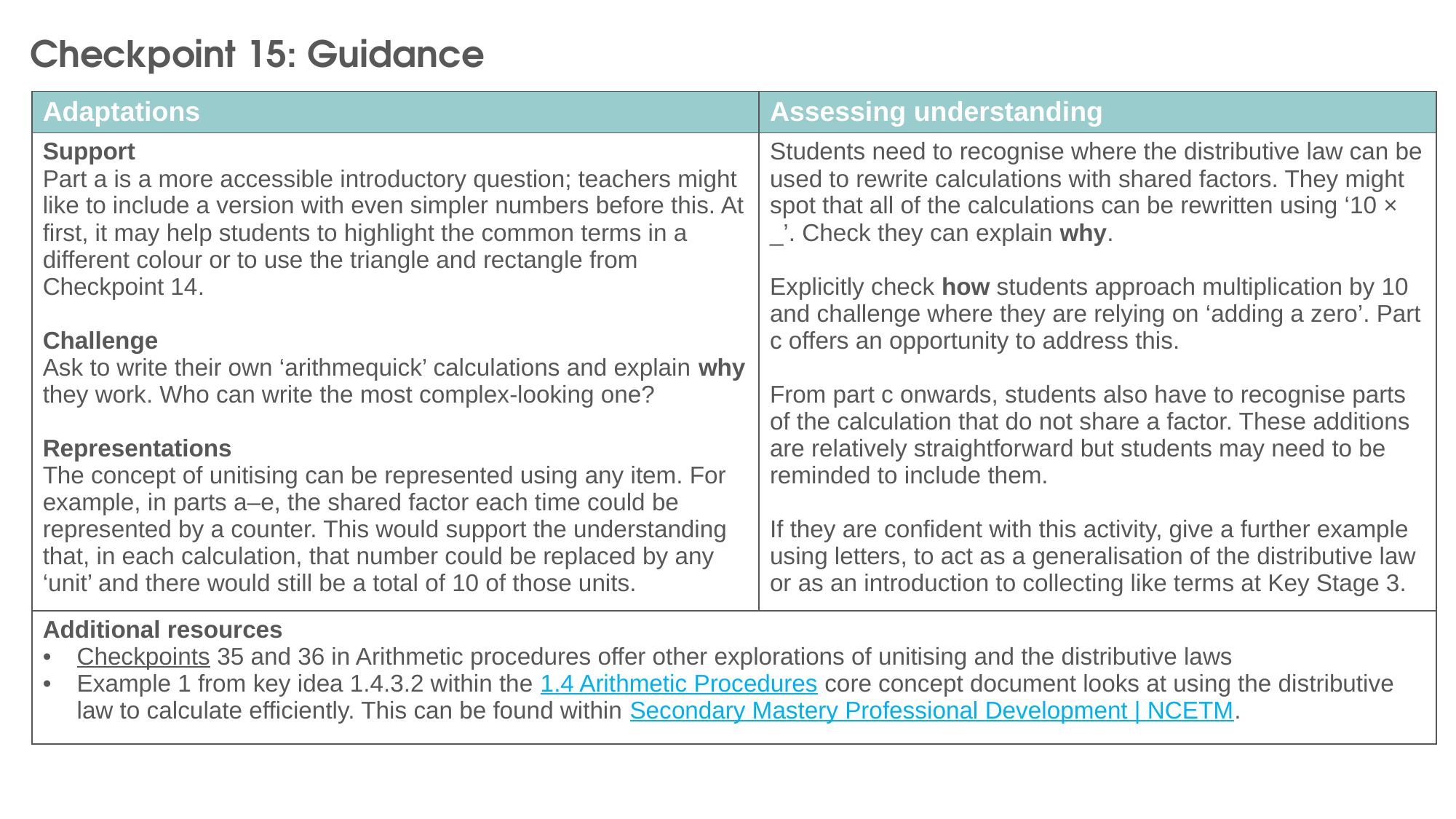

Checkpoint 15: Guidance
| Adaptations | Assessing understanding |
| --- | --- |
| Support Part a is a more accessible introductory question; teachers might like to include a version with even simpler numbers before this. At first, it may help students to highlight the common terms in a different colour or to use the triangle and rectangle from Checkpoint 14. Challenge Ask to write their own ‘arithmequick’ calculations and explain why they work. Who can write the most complex-looking one? Representations The concept of unitising can be represented using any item. For example, in parts a–e, the shared factor each time could be represented by a counter. This would support the understanding that, in each calculation, that number could be replaced by any ‘unit’ and there would still be a total of 10 of those units. | Students need to recognise where the distributive law can be used to rewrite calculations with shared factors. They might spot that all of the calculations can be rewritten using ‘10 × \_’. Check they can explain why. Explicitly check how students approach multiplication by 10 and challenge where they are relying on ‘adding a zero’. Part c offers an opportunity to address this. From part c onwards, students also have to recognise parts of the calculation that do not share a factor. These additions are relatively straightforward but students may need to be reminded to include them. If they are confident with this activity, give a further example using letters, to act as a generalisation of the distributive law or as an introduction to collecting like terms at Key Stage 3. |
| Additional resources Checkpoints 35 and 36 in Arithmetic procedures offer other explorations of unitising and the distributive laws Example 1 from key idea 1.4.3.2 within the 1.4 Arithmetic Procedures core concept document looks at using the distributive law to calculate efficiently. This can be found within Secondary Mastery Professional Development | NCETM. |  |